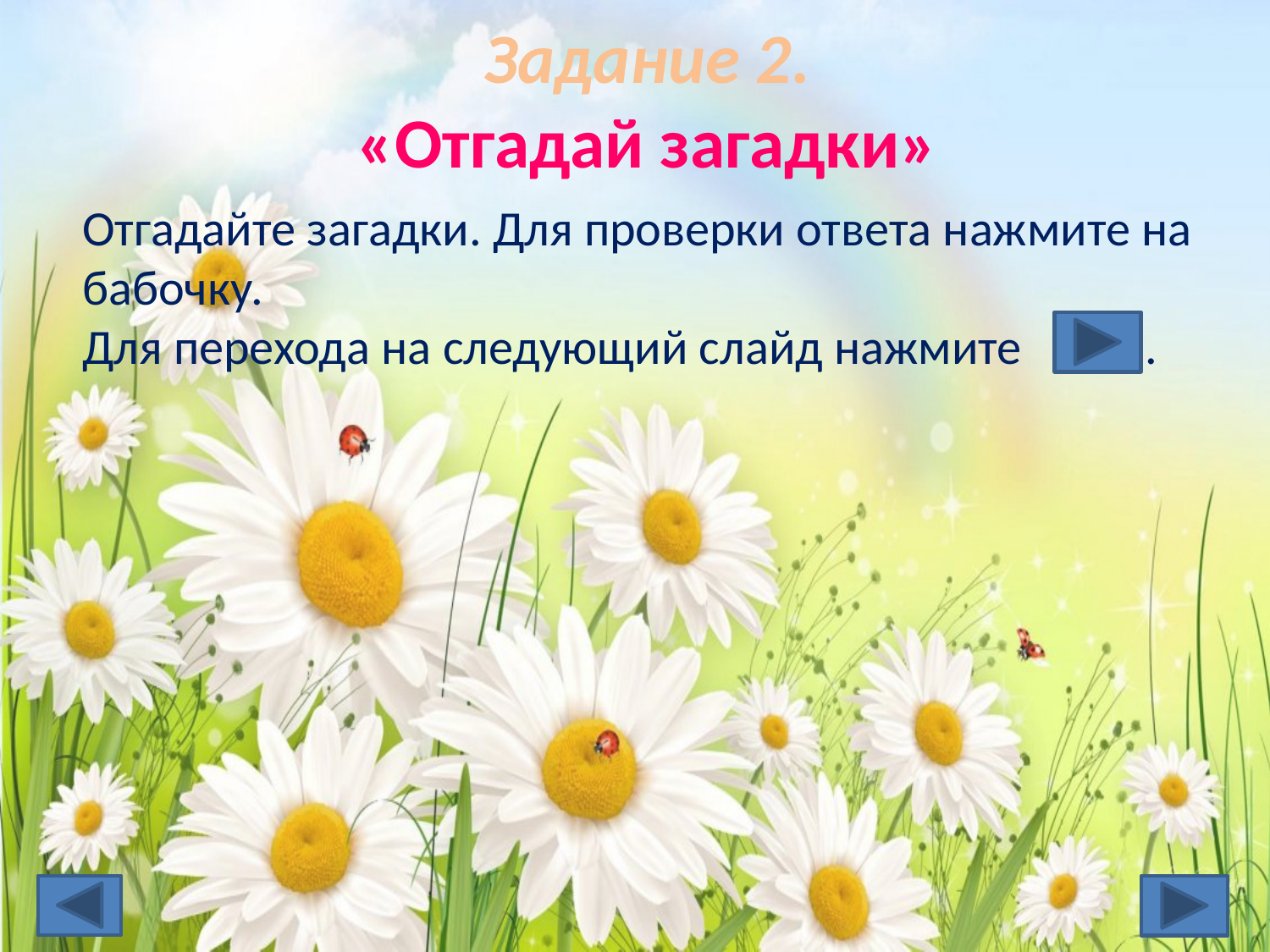

Задание 2.
«Отгадай загадки»
Отгадайте загадки. Для проверки ответа нажмите на бабочку.
Для перехода на следующий слайд нажмите           .